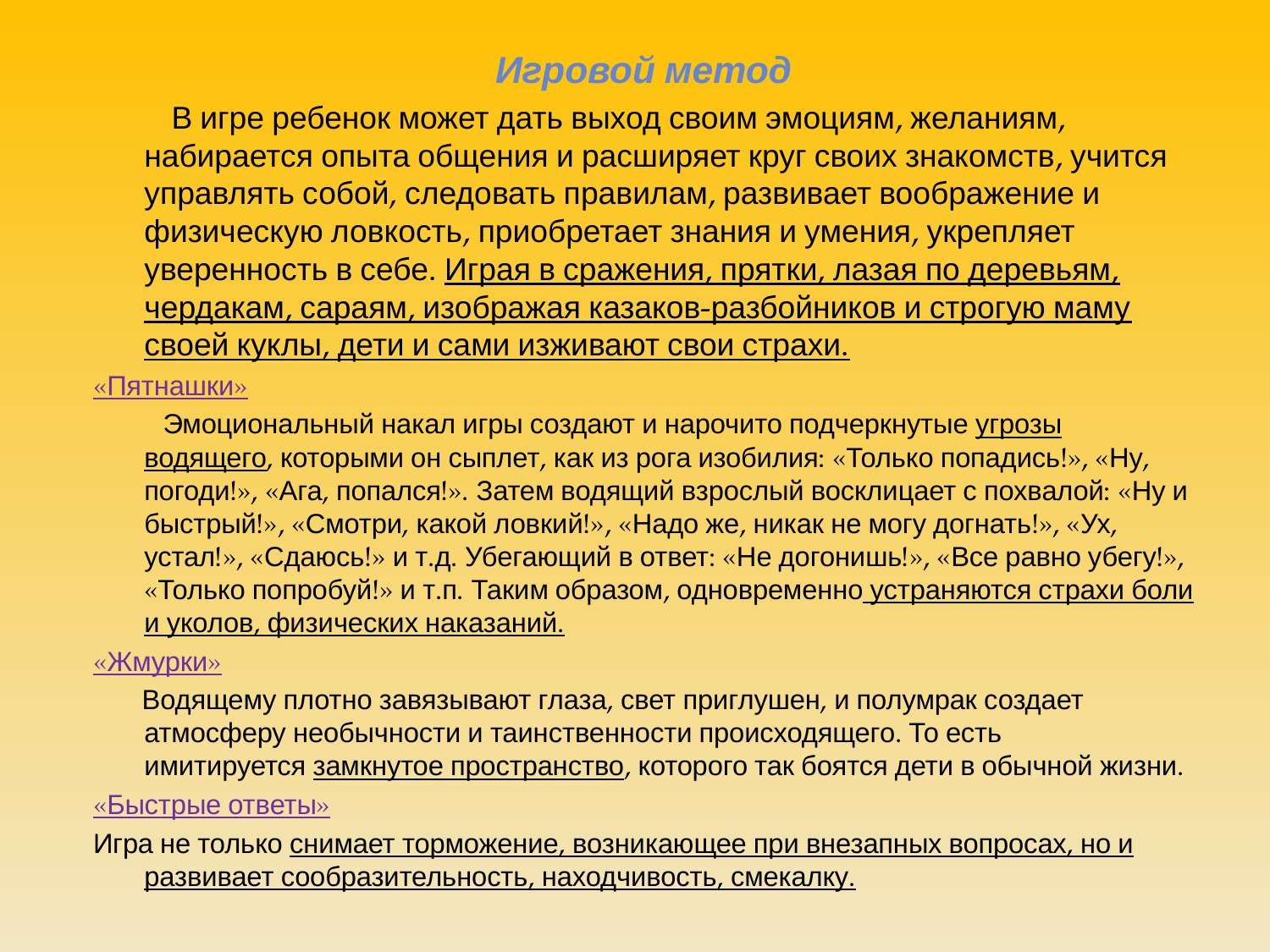

#
Игровой метод
          В игре ребенок может дать выход своим эмоциям, желаниям, набирается опыта общения и расширяет круг своих знакомств, учится управлять собой, следовать правилам, развивает воображение и физическую ловкость, приобретает знания и умения, укрепляет уверенность в себе. Играя в сражения, прятки, лазая по деревьям, чердакам, сараям, изображая казаков-разбойников и строгую маму своей куклы, дети и сами изживают свои страхи.
«Пятнашки»
          Эмоциональный накал игры создают и нарочито подчеркнутые угрозы водящего, которыми он сыплет, как из рога изобилия: «Только попадись!», «Ну, погоди!», «Ага, попался!». Затем водящий взрослый восклицает с похвалой: «Ну и быстрый!», «Смотри, какой ловкий!», «Надо же, никак не могу догнать!», «Ух, устал!», «Сдаюсь!» и т.д. Убегающий в ответ: «Не догонишь!», «Все равно убегу!», «Только попробуй!» и т.п. Таким образом, одновременно устраняются страхи боли и уколов, физических наказаний.
«Жмурки»
       Водящему плотно завязывают глаза, свет приглушен, и полумрак создает атмосферу необычности и таинственности происходящего. То есть имитируется замкнутое пространство, которого так боятся дети в обычной жизни.
«Быстрые ответы»
Игра не только снимает торможение, возникающее при внезапных вопросах, но и развивает сообразительность, находчивость, смекалку.